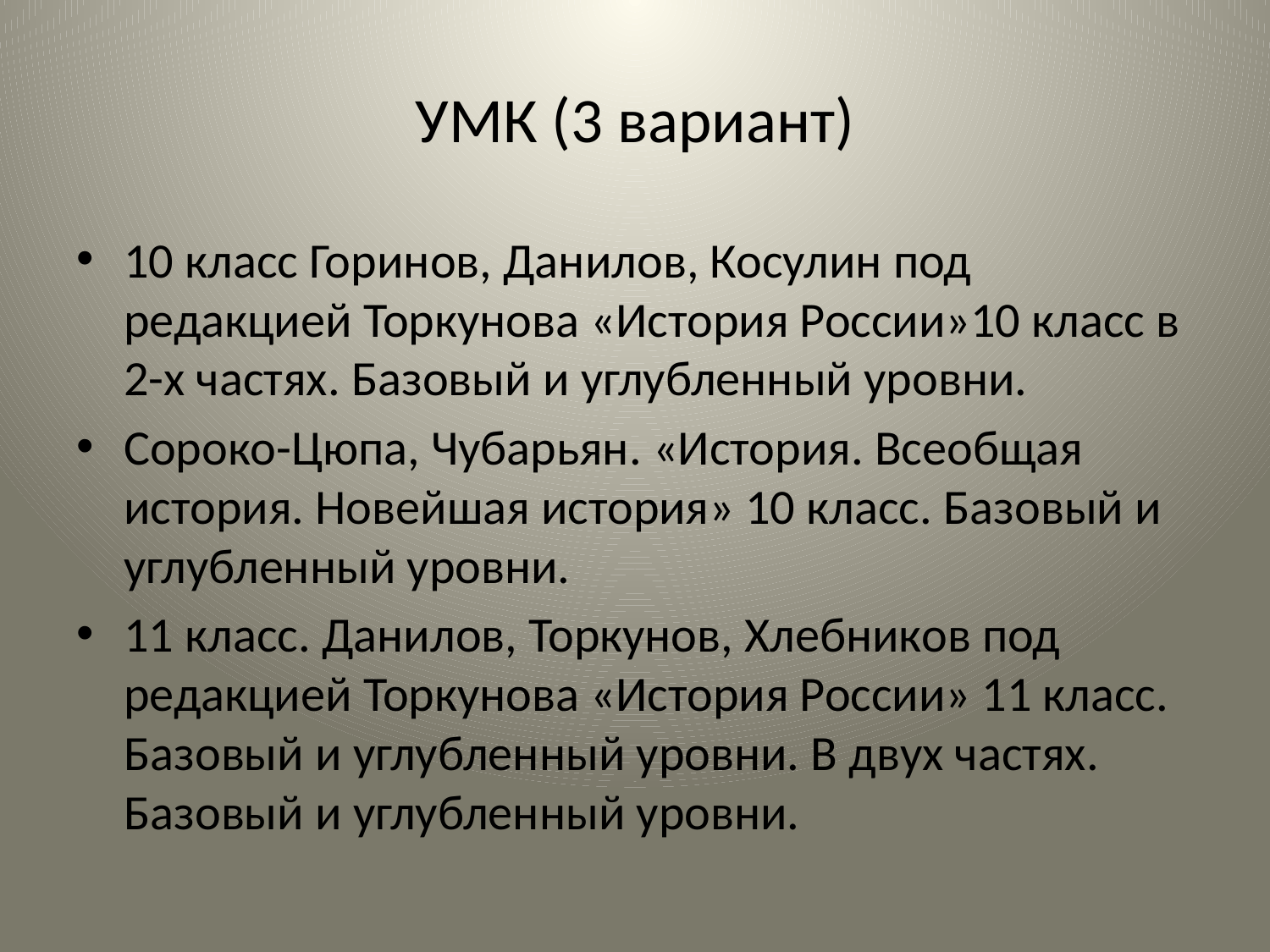

# УМК (3 вариант)
10 класс Горинов, Данилов, Косулин под редакцией Торкунова «История России»10 класс в 2-х частях. Базовый и углубленный уровни.
Сороко-Цюпа, Чубарьян. «История. Всеобщая история. Новейшая история» 10 класс. Базовый и углубленный уровни.
11 класс. Данилов, Торкунов, Хлебников под редакцией Торкунова «История России» 11 класс. Базовый и углубленный уровни. В двух частях. Базовый и углубленный уровни.